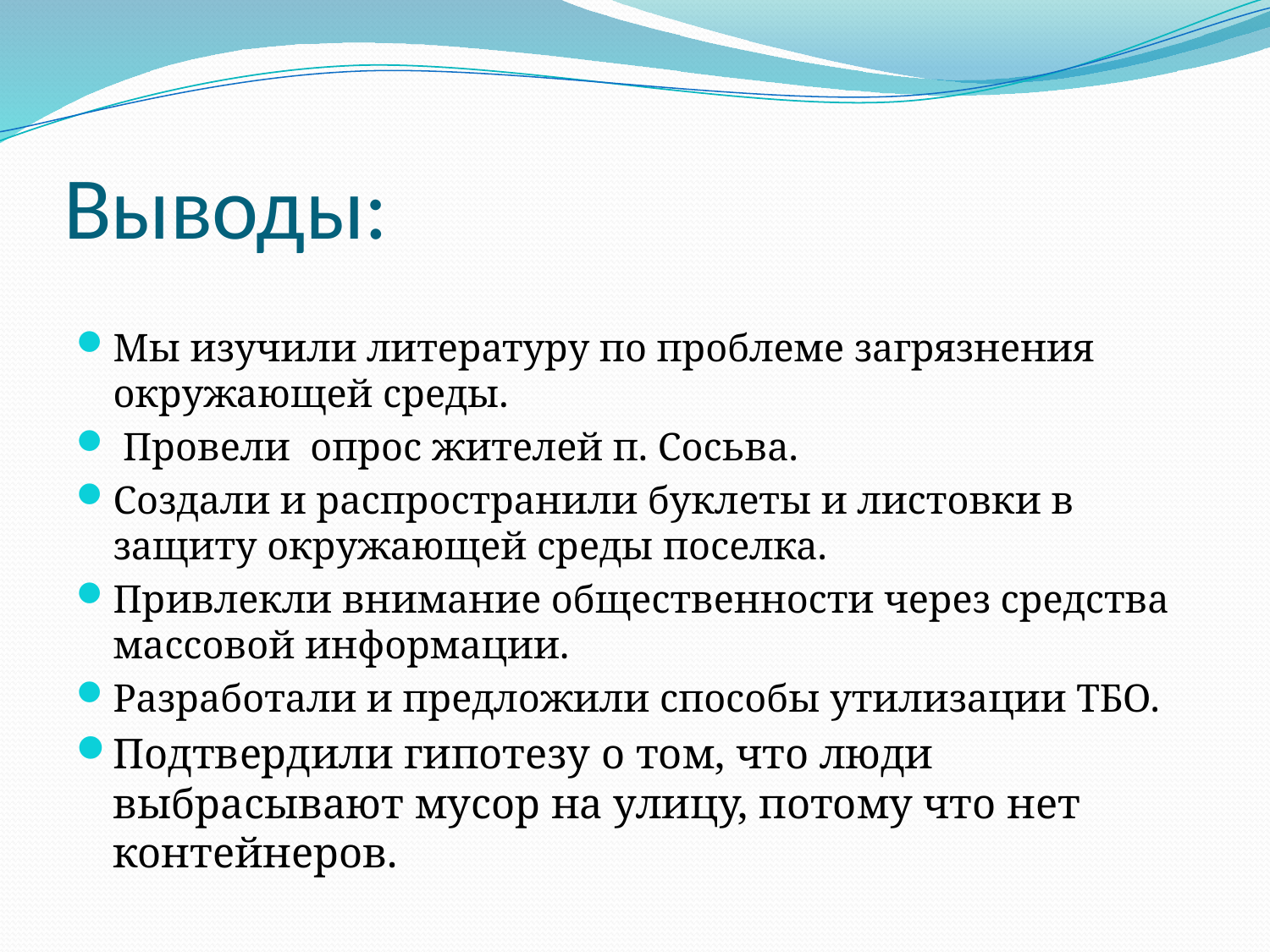

# Выводы:
Мы изучили литературу по проблеме загрязнения окружающей среды.
 Провели  опрос жителей п. Сосьва.
Создали и распространили буклеты и листовки в защиту окружающей среды поселка.
Привлекли внимание общественности через средства массовой информации.
Разработали и предложили способы утилизации ТБО.
Подтвердили гипотезу о том, что люди выбрасывают мусор на улицу, потому что нет контейнеров.